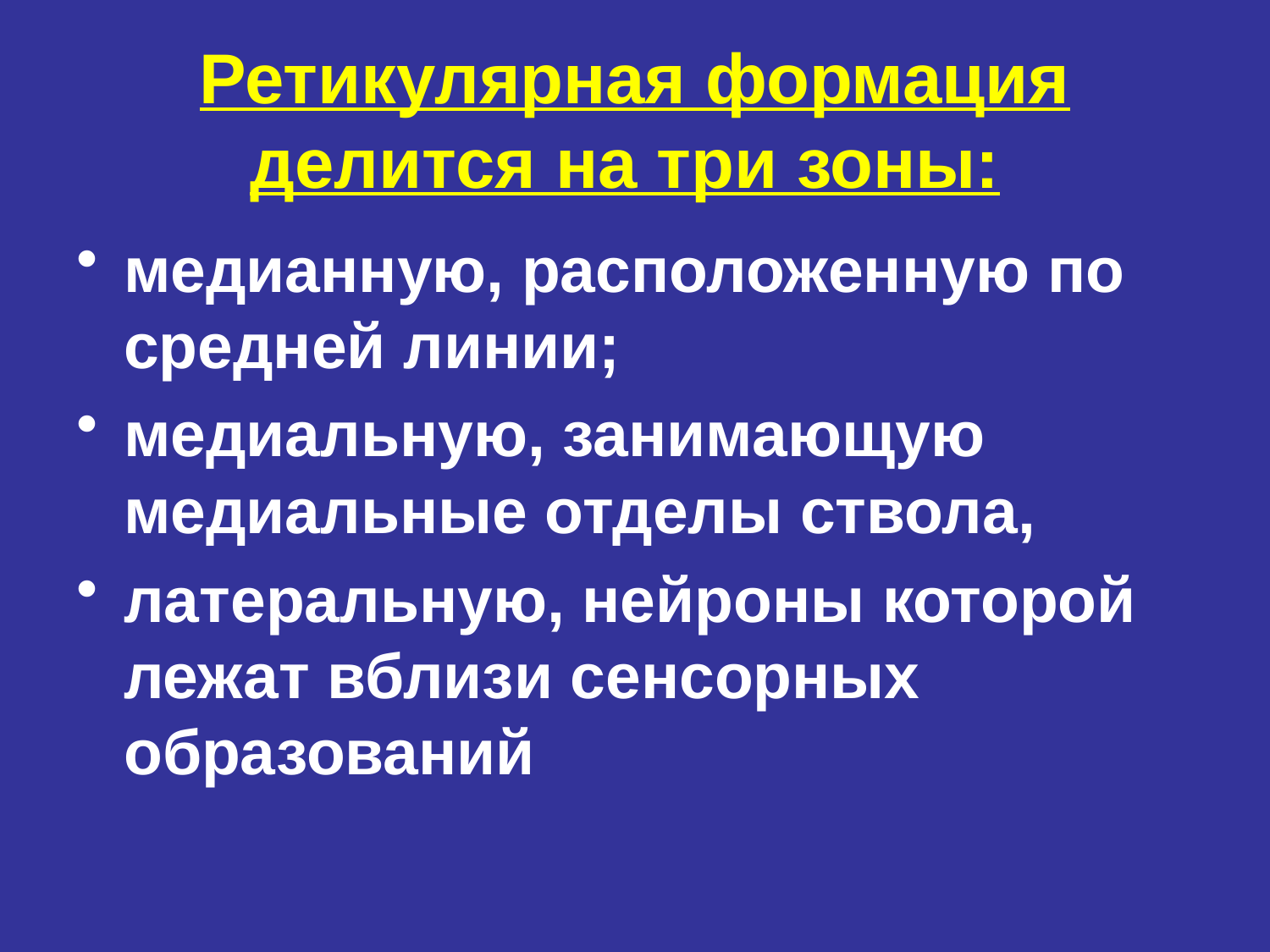

# Ретикулярная формация делится на три зоны:
медианную, расположенную по средней линии;
медиальную, занимающую медиальные отделы ствола,
латеральную, нейроны которой лежат вблизи сенсорных образований